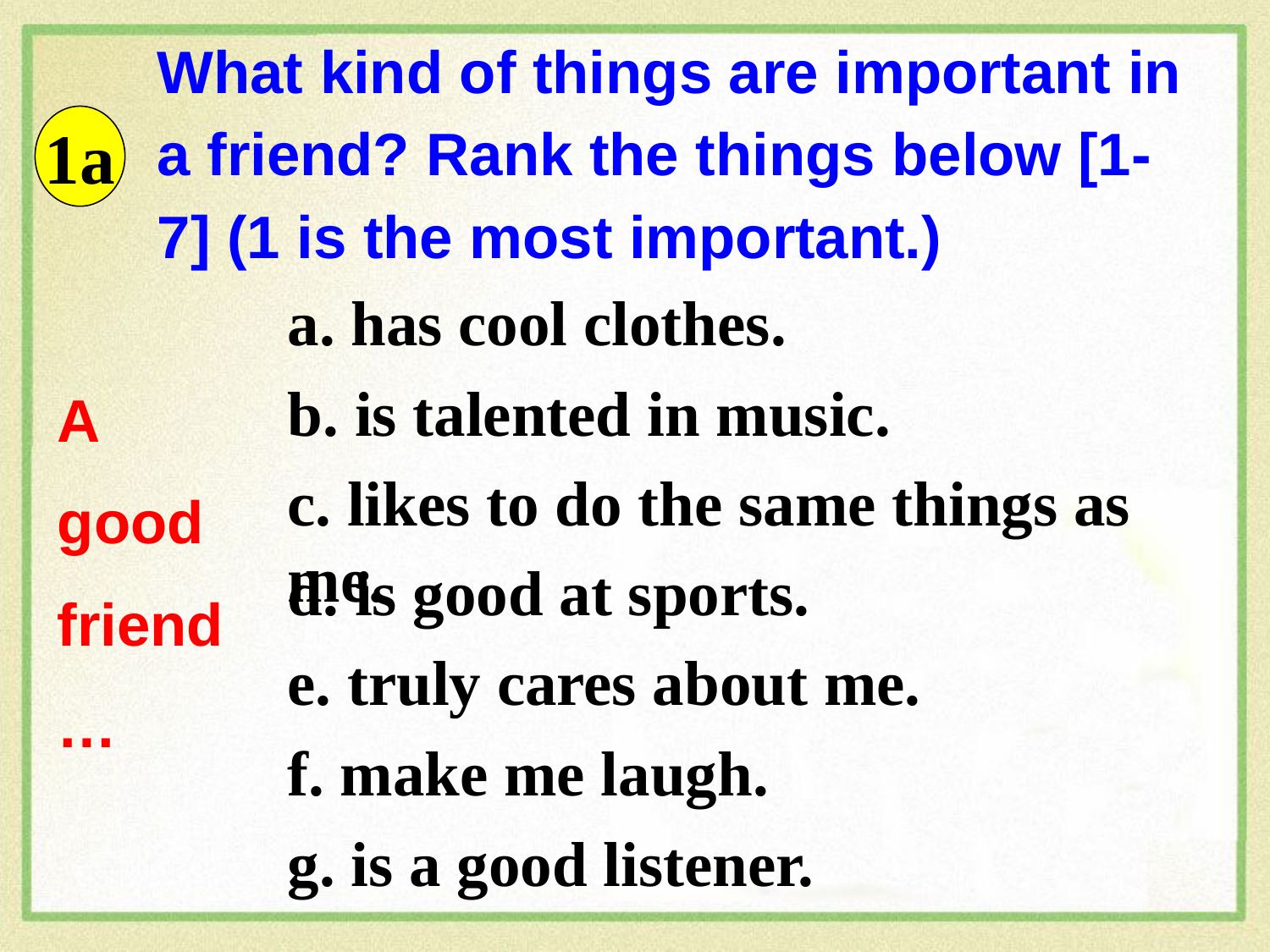

What kind of things are important in a friend? Rank the things below [1-7] (1 is the most important.)
1a
a. has cool clothes.
b. is talented in music.
A
good
friend
…
c. likes to do the same things as me.
d. is good at sports.
e. truly cares about me.
f. make me laugh.
g. is a good listener.